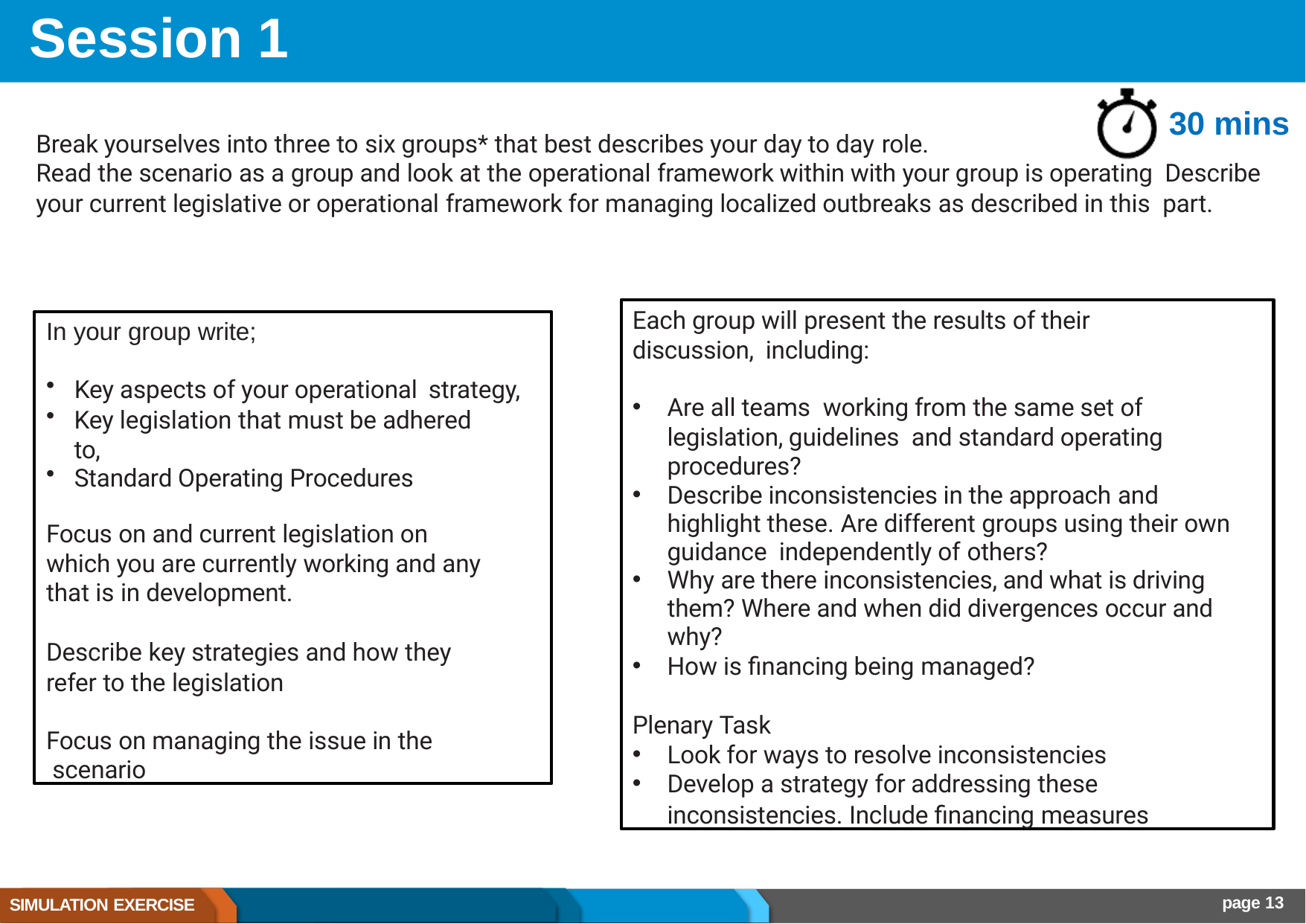

# Session 1

30 mins
Break yourselves into three to six groups* that best describes your day to day role.
Read the scenario as a group and look at the operational framework within with your group is operating  Describe your current legislative or operational framework for managing localized outbreaks as described in this  part.
Each group will present the results of their discussion,  including:

Are all teams  working from the same set of legislation, guidelines  and standard operating procedures?
Describe inconsistencies in the approach and highlight these. Are different groups using their own guidance  independently of others?
Why are there inconsistencies, and what is driving them? Where and when did divergences occur and why?
How is financing being managed?
Plenary Task
Look for ways to resolve inconsistencies
Develop a strategy for addressing these
inconsistencies. Include financing measures
In your group write;

Key aspects of your operational strategy,
Key legislation that must be adhered  to,
Standard Operating Procedures

Focus on and current legislation on which you are currently working and any that is in development.
Describe key strategies and how they  refer to the legislation

Focus on managing the issue in the  scenario
page 13
SIMULATION EXERCISE